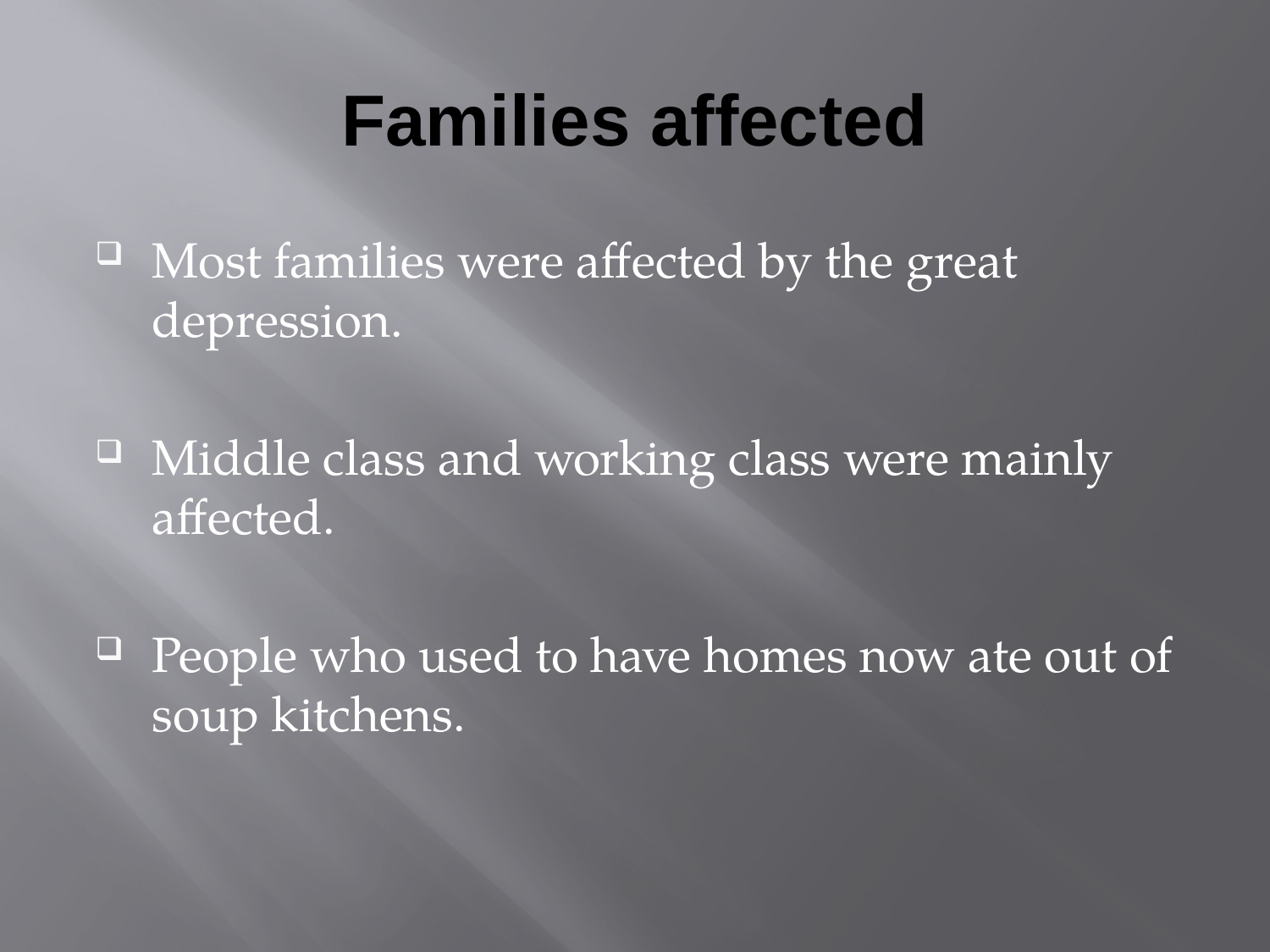

# Families affected
Most families were affected by the great depression.

Middle class and working class were mainly affected.

People who used to have homes now ate out of soup kitchens.